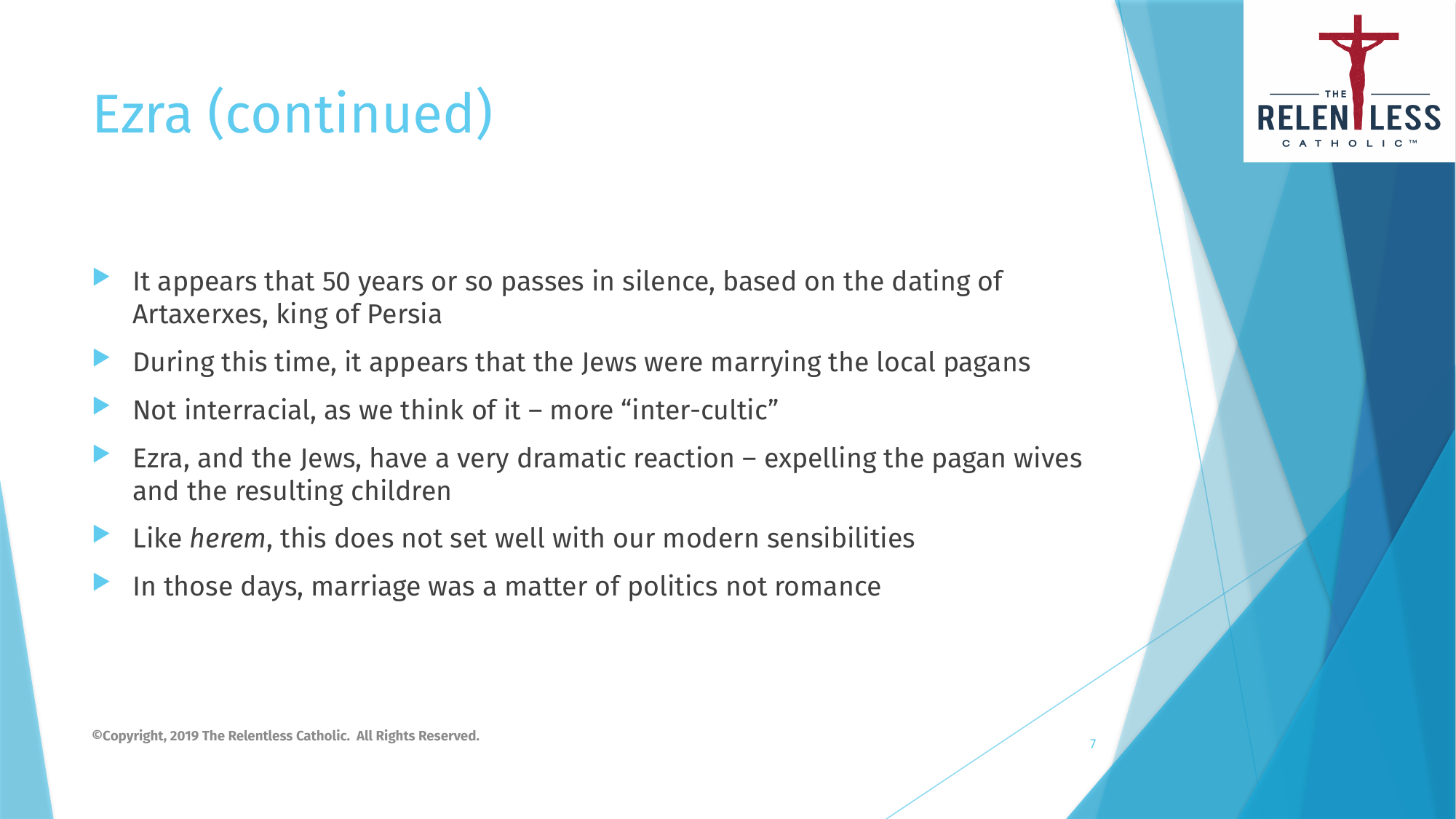

# Ezra (continued)
It appears that 50 years or so passes in silence, based on the dating of Artaxerxes, king of Persia
During this time, it appears that the Jews were marrying the local pagans
Not interracial, as we think of it – more “inter-cultic”
Ezra, and the Jews, have a very dramatic reaction – expelling the pagan wives and the resulting children
Like herem, this does not set well with our modern sensibilities
In those days, marriage was a matter of politics not romance
©Copyright, 2019 The Relentless Catholic.  All Rights Reserved.

7